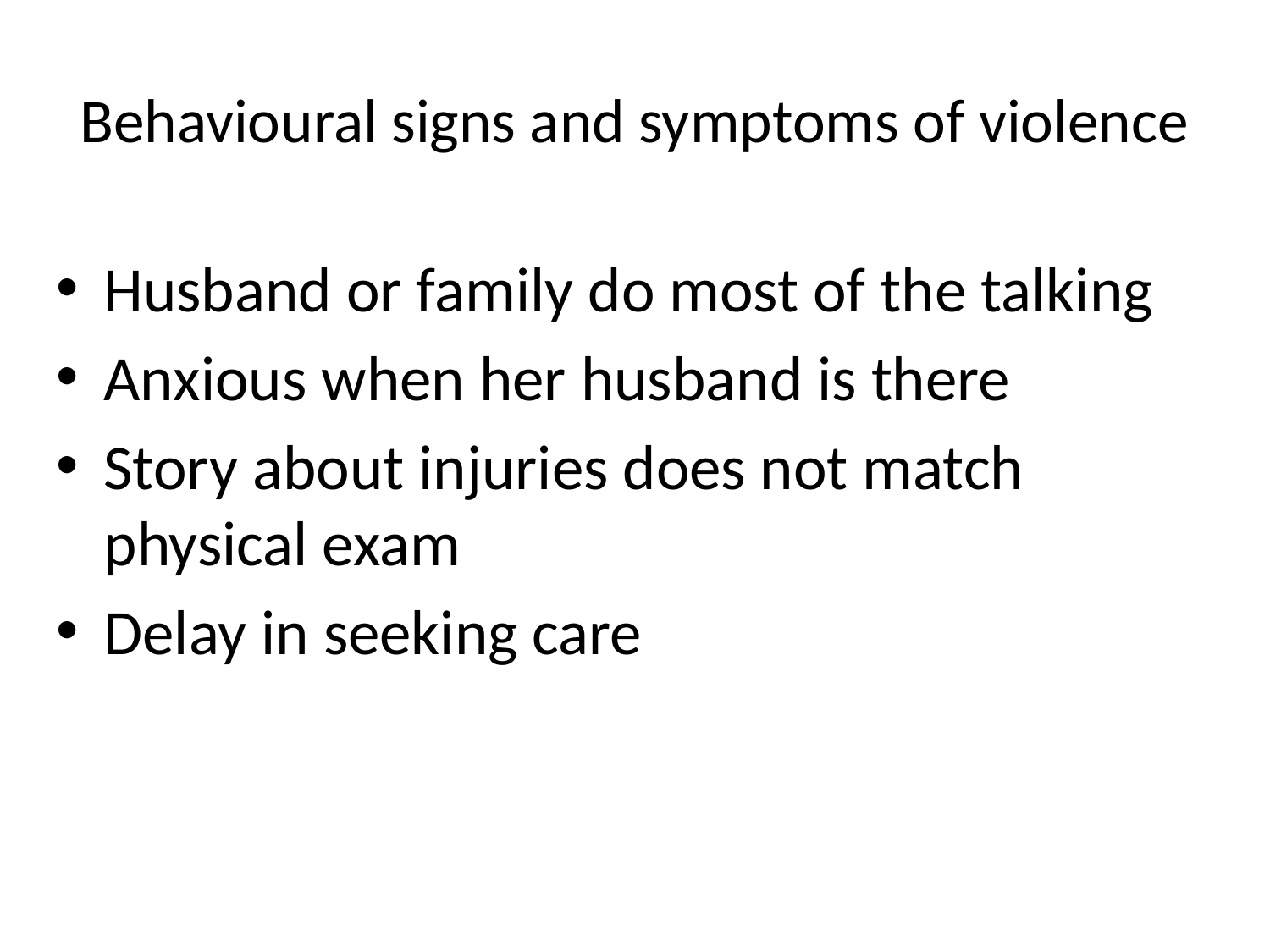

# Behavioural signs and symptoms of violence
Husband or family do most of the talking
Anxious when her husband is there
Story about injuries does not match physical exam
Delay in seeking care